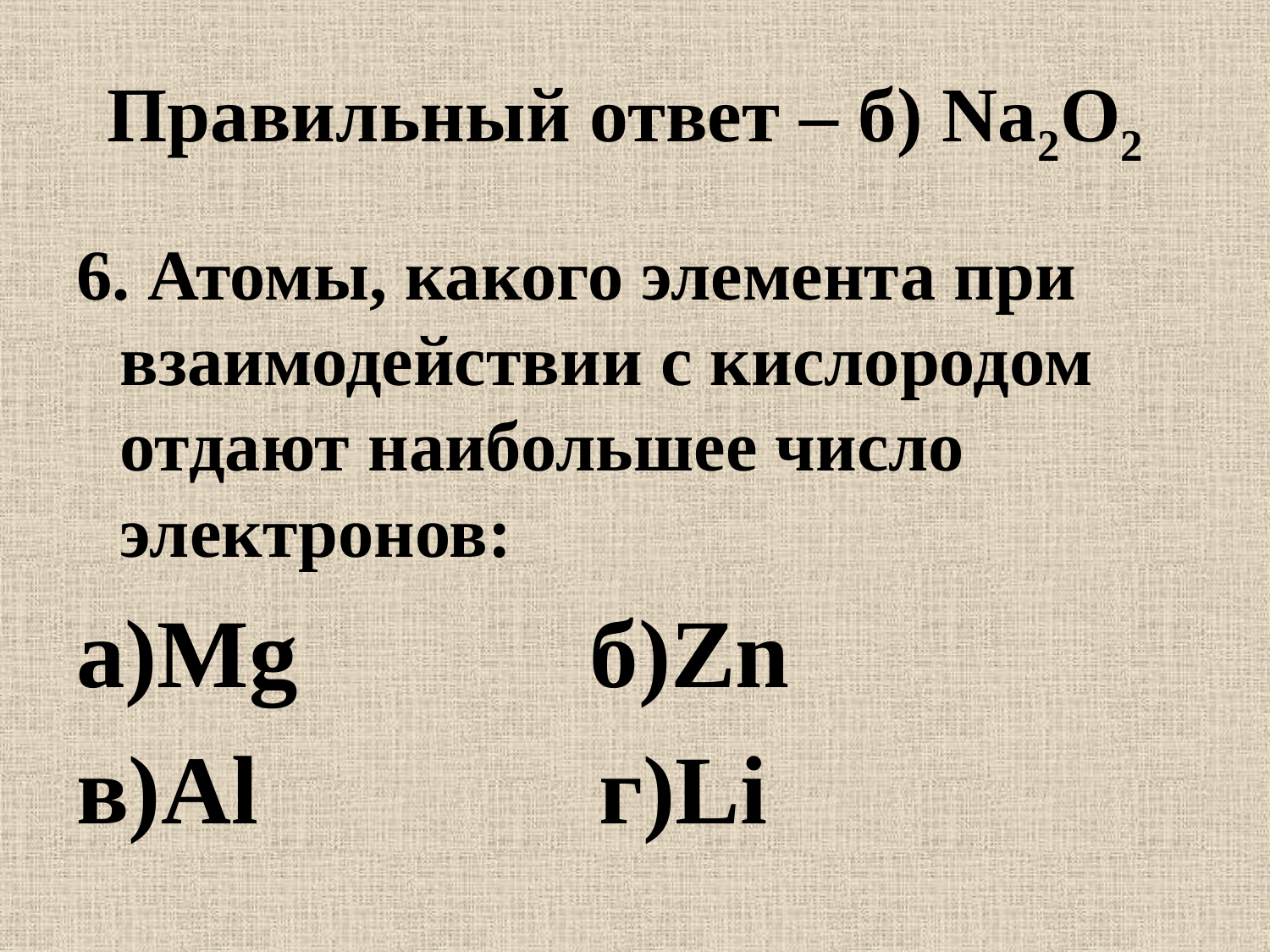

# Правильный ответ – б) Na2O2
6. Атомы, какого элемента при взаимодействии с кислородом отдают наибольшее число электронов:
а)Mg            б)Zn
в)Al              г)Li